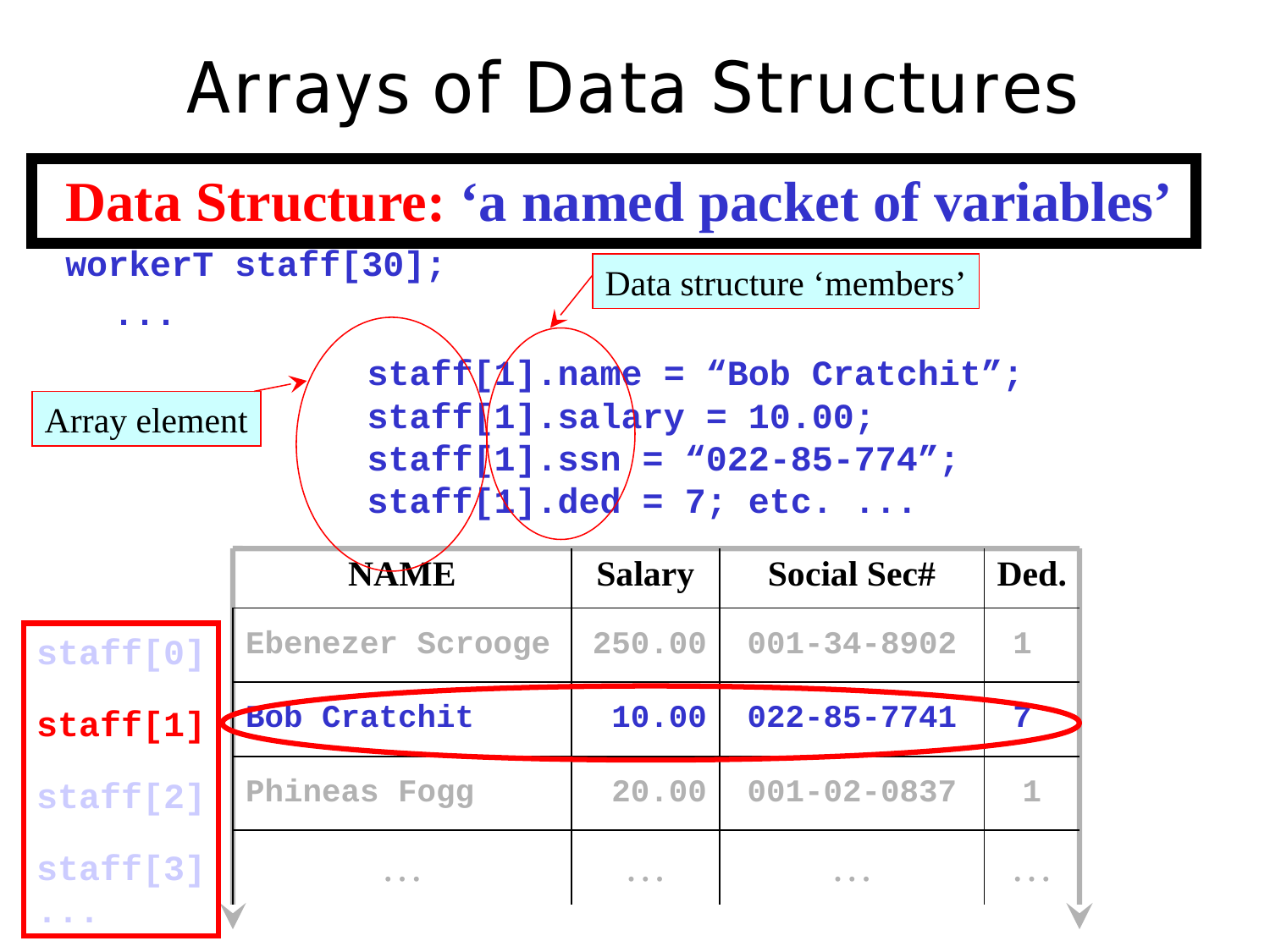

# Arrays of Data Structures

Data Structure: ‘a named packet of variables’
workerT staff[30];
...
			staff[1].name = “Bob Cratchit”;
		staff[1].salary = 10.00;
		staff[1].ssn = “022-85-774”;
		staff[1].ded = 7; etc. ...
Data structure ‘members’

Array element
|  | NAME | Salary | Social Sec# | Ded. |
| --- | --- | --- | --- | --- |
| 0 | Ebenezer Scrooge | 250.00 | 001-34-8902 | 1 |
| 1 | Bob Cratchit | 10.00 | 022-85-7741 | 7 |
| 2 | Phineas Fogg | 20.00 | 001-02-0837 | 1 |
| 3… | … | … | … | … |

staff[0]

staff[1]

staff[2]

staff[3]
...